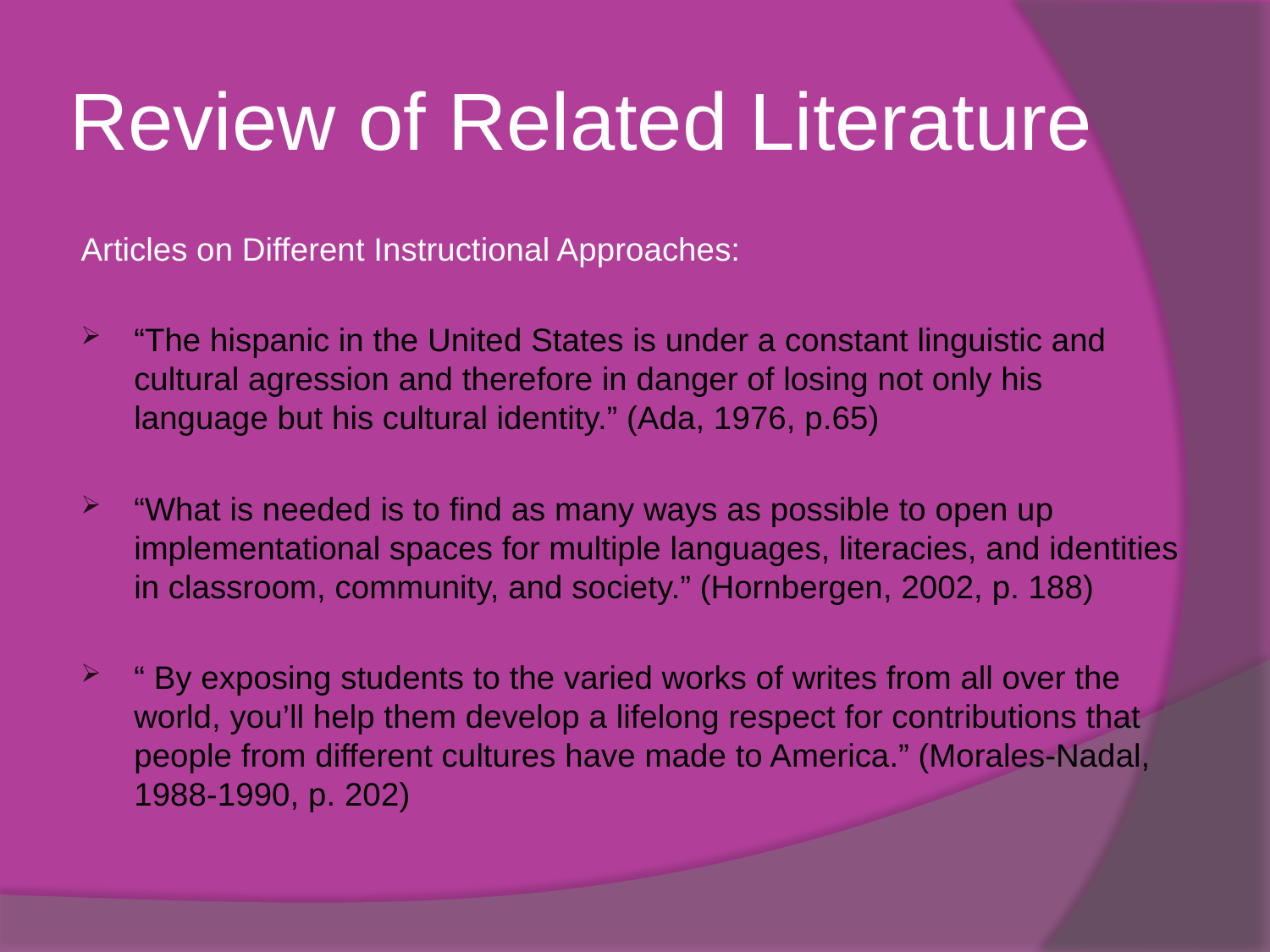

# Review of Related Literature
Articles on Different Instructional Approaches:

“The hispanic in the United States is under a constant linguistic and cultural agression and therefore in danger of losing not only his language but his cultural identity.” (Ada, 1976, p.65)

“What is needed is to find as many ways as possible to open up implementational spaces for multiple languages, literacies, and identities in classroom, community, and society.” (Hornbergen, 2002, p. 188)

“ By exposing students to the varied works of writes from all over the world, you’ll help them develop a lifelong respect for contributions that people from different cultures have made to America.” (Morales-Nadal, 1988-1990, p. 202)